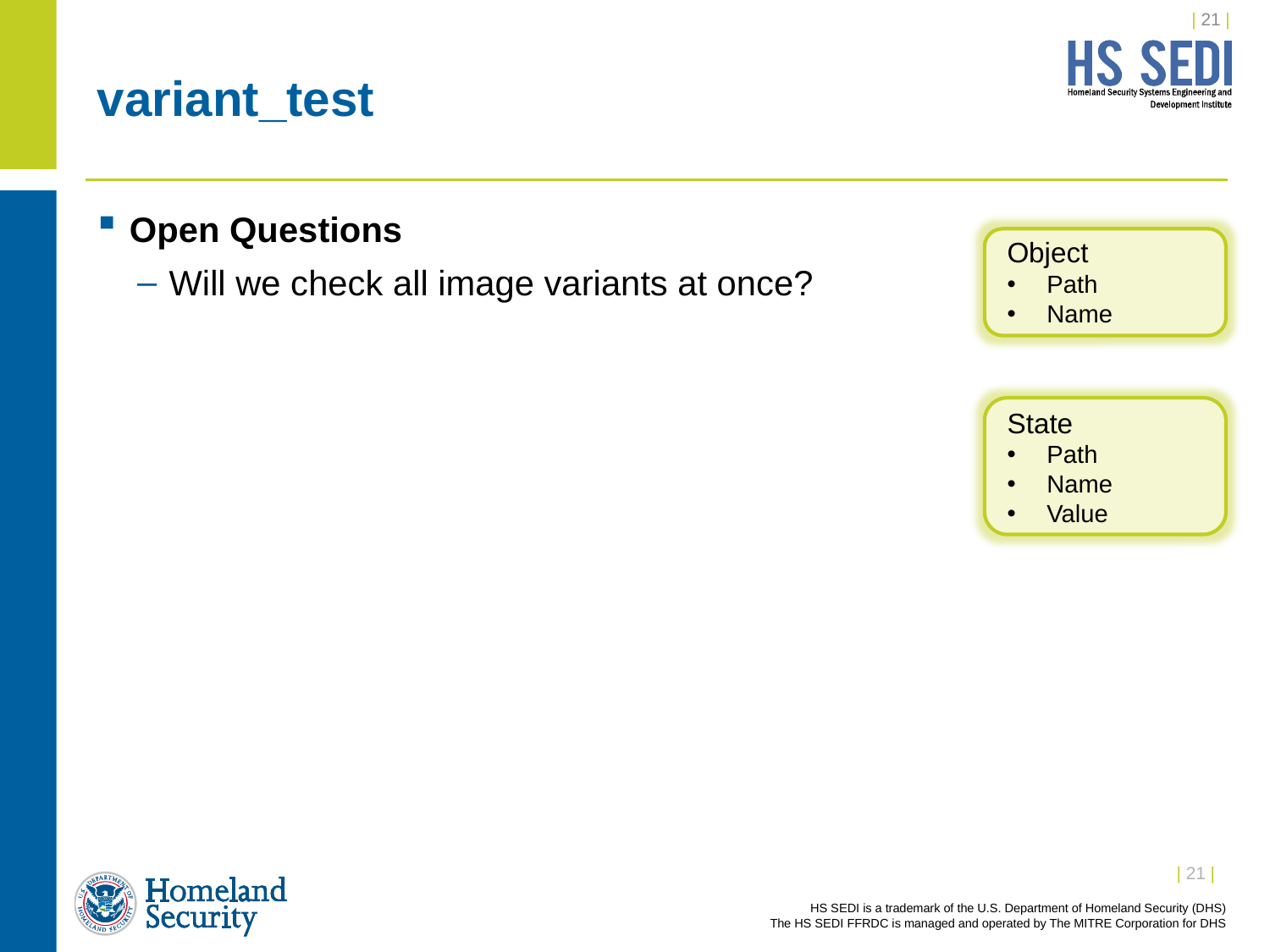

| 21 |
# variant_test
Open Questions
Will we check all image variants at once?

Object
Path
Name

State
Path
Name
Value
| 21 |